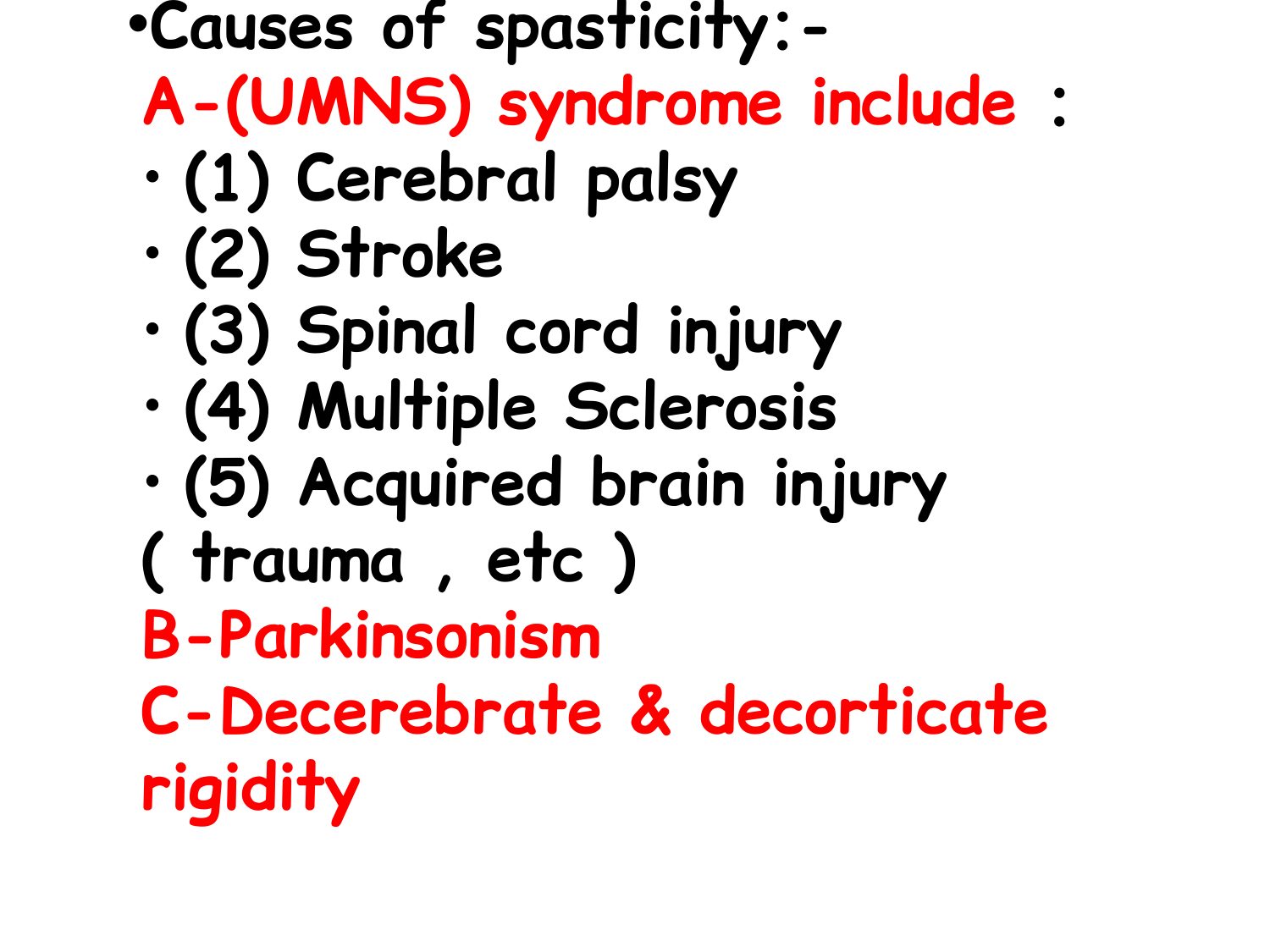

# Causes of spasticity:- A-(UMNS) syndrome include : • (1) Cerebral palsy • (2) Stroke • (3) Spinal cord injury • (4) Multiple Sclerosis • (5) Acquired brain injury ( trauma , etc ) B-Parkinsonism C-Decerebrate & decorticate rigidity